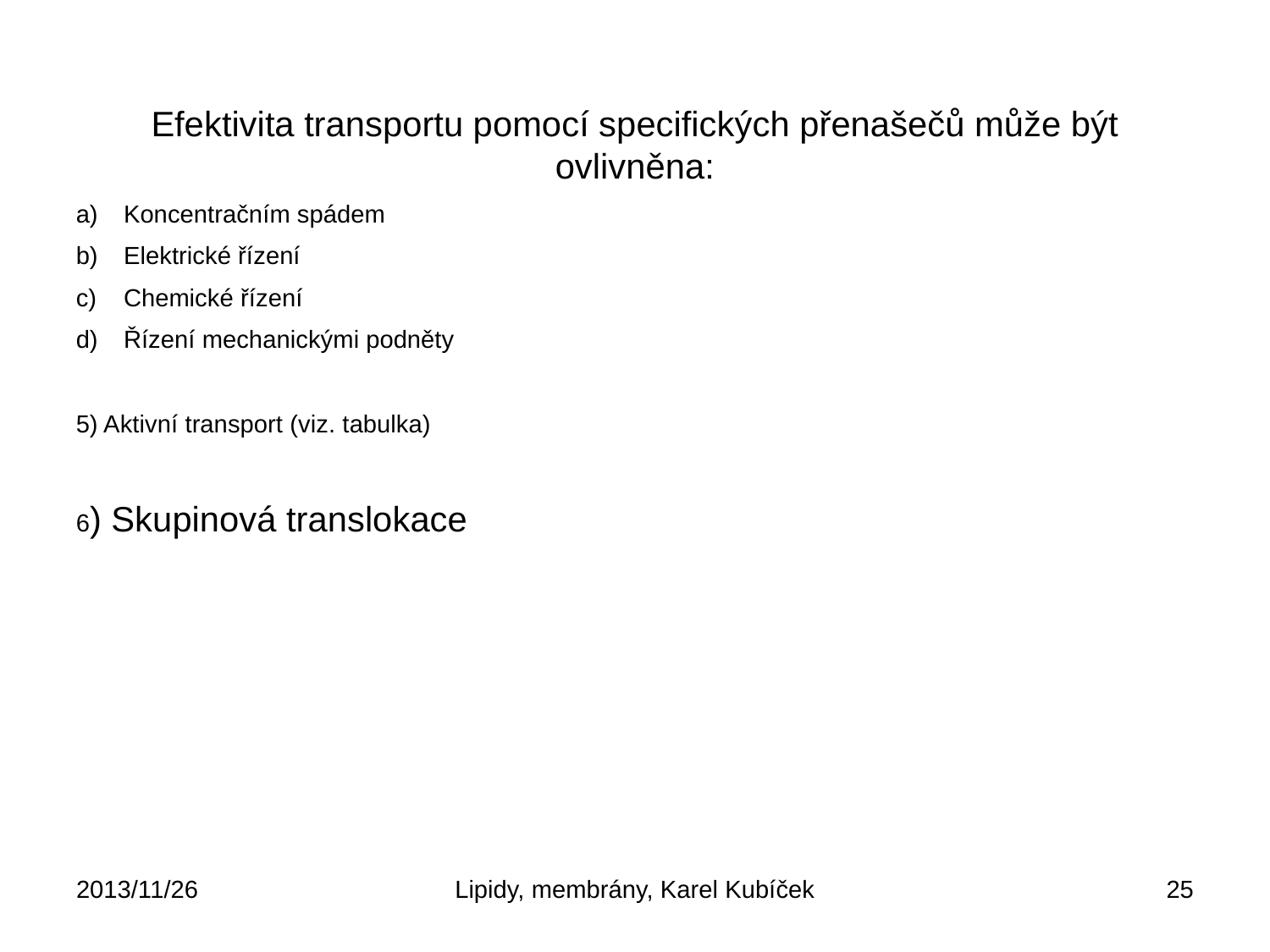

Efektivita transportu pomocí specifických přenašečů může být ovlivněna:
Koncentračním spádem
Elektrické řízení
Chemické řízení
Řízení mechanickými podněty

5) Aktivní transport (viz. tabulka)

6) Skupinová translokace

2013/11/26
Lipidy, membrány, Karel Kubíček
25